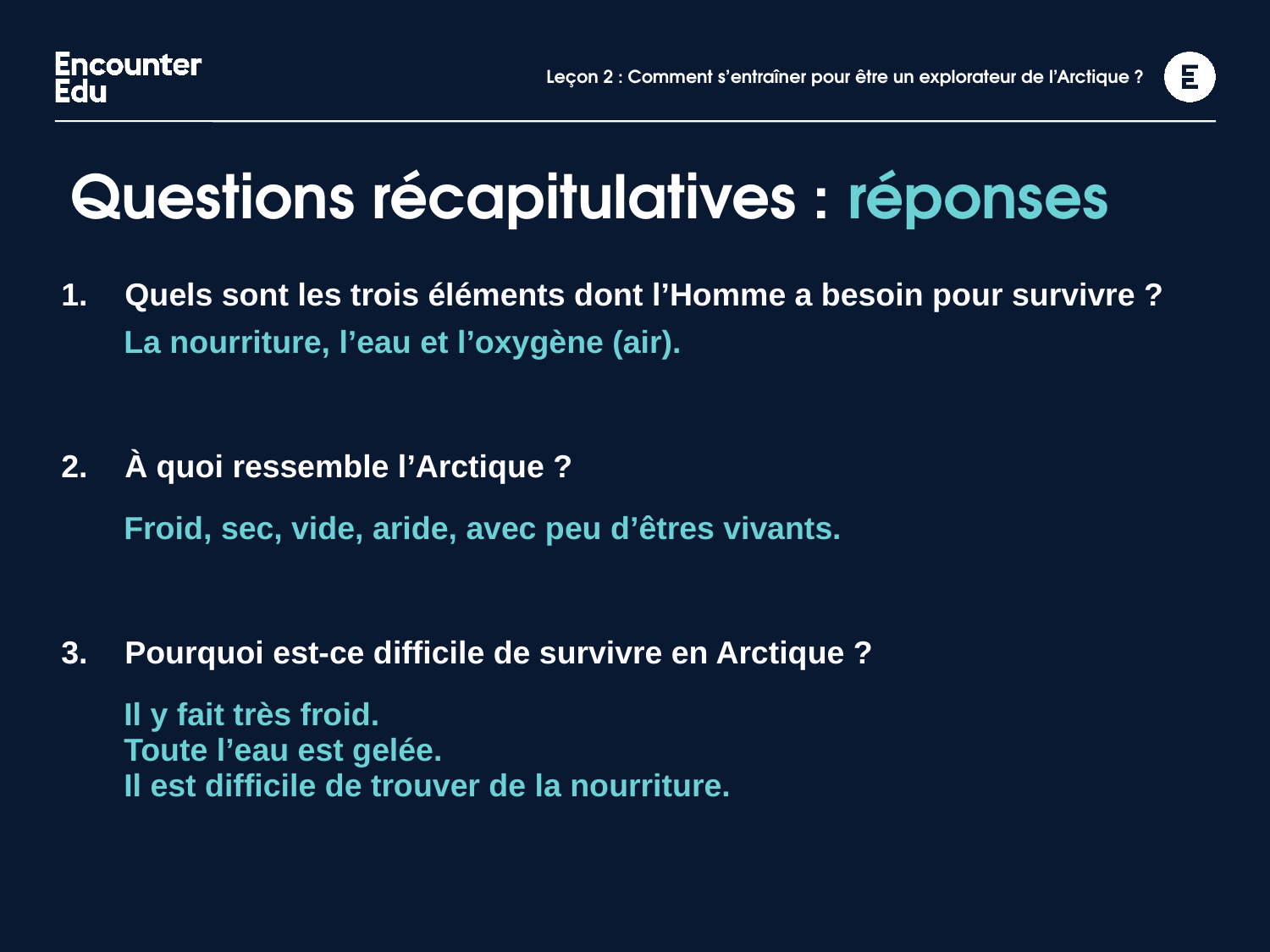

# Leçon 2 : Comment s’entraîner pour être un explorateur de l’Arctique ?
Questions récapitulatives : réponses
| Quels sont les trois éléments dont l’Homme a besoin pour survivre ? |
| --- |
| La nourriture, l’eau et l’oxygène (air). |
| À quoi ressemble l’Arctique ? |
| Froid, sec, vide, aride, avec peu d’êtres vivants. |
| Pourquoi est-ce difficile de survivre en Arctique ? |
| Il y fait très froid. Toute l’eau est gelée. Il est difficile de trouver de la nourriture. |